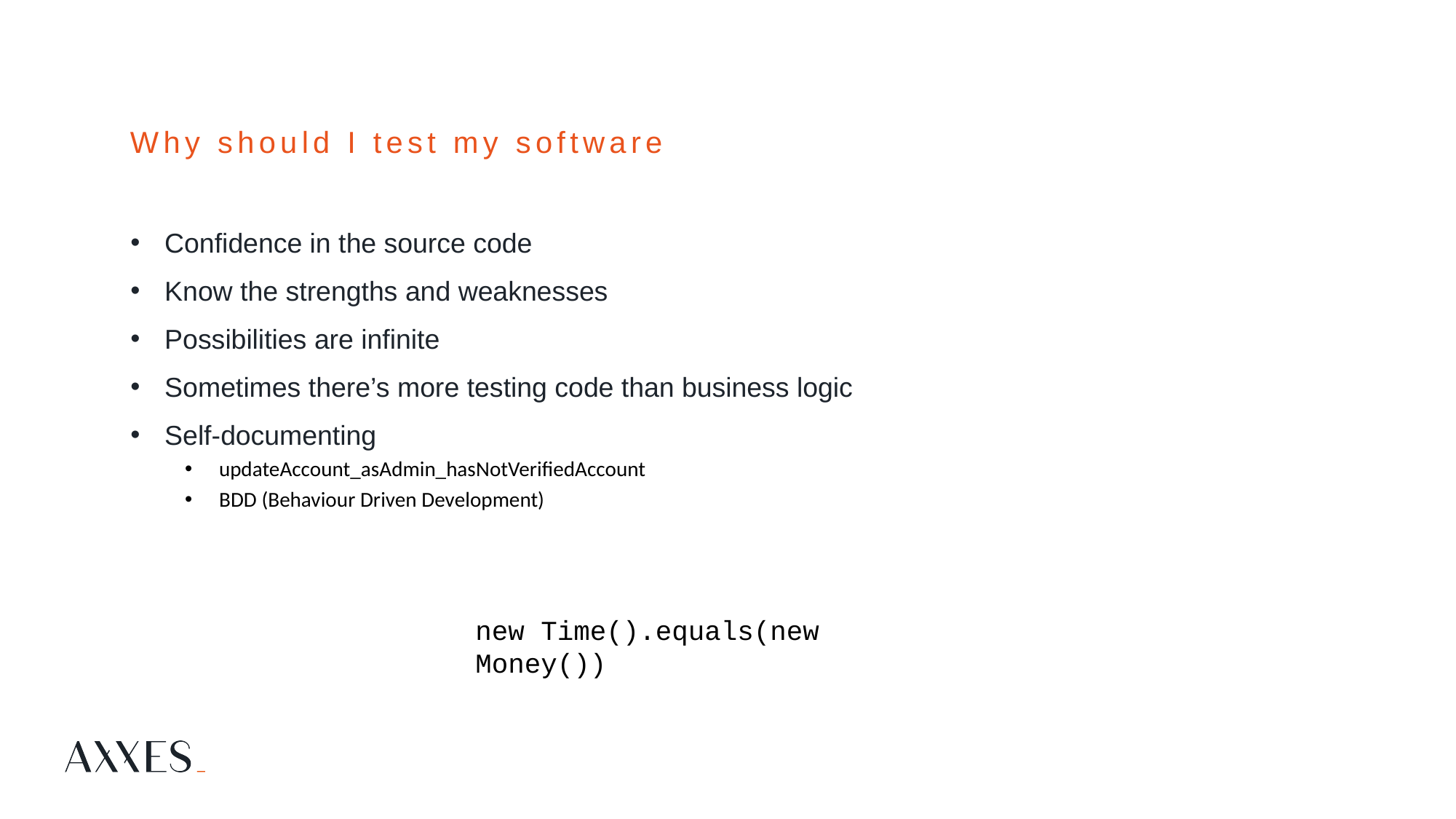

# Why should I test my software
Confidence in the source code
Know the strengths and weaknesses
Possibilities are infinite
Sometimes there’s more testing code than business logic
Self-documenting
updateAccount_asAdmin_hasNotVerifiedAccount
BDD (Behaviour Driven Development)
new Time().equals(new Money())